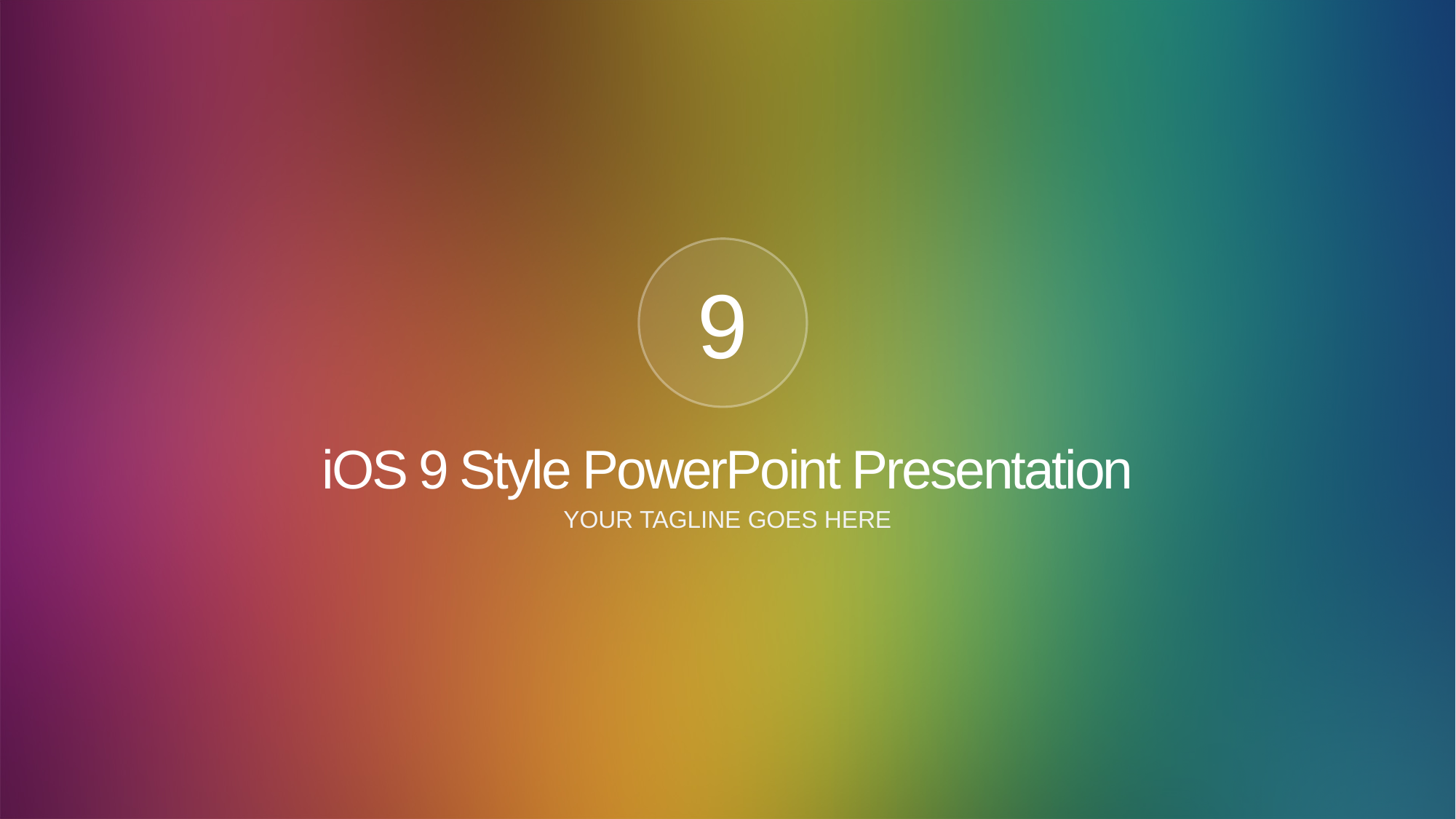

9
iOS 9 Style PowerPoint Presentation
YOUR TAGLINE GOES HERE